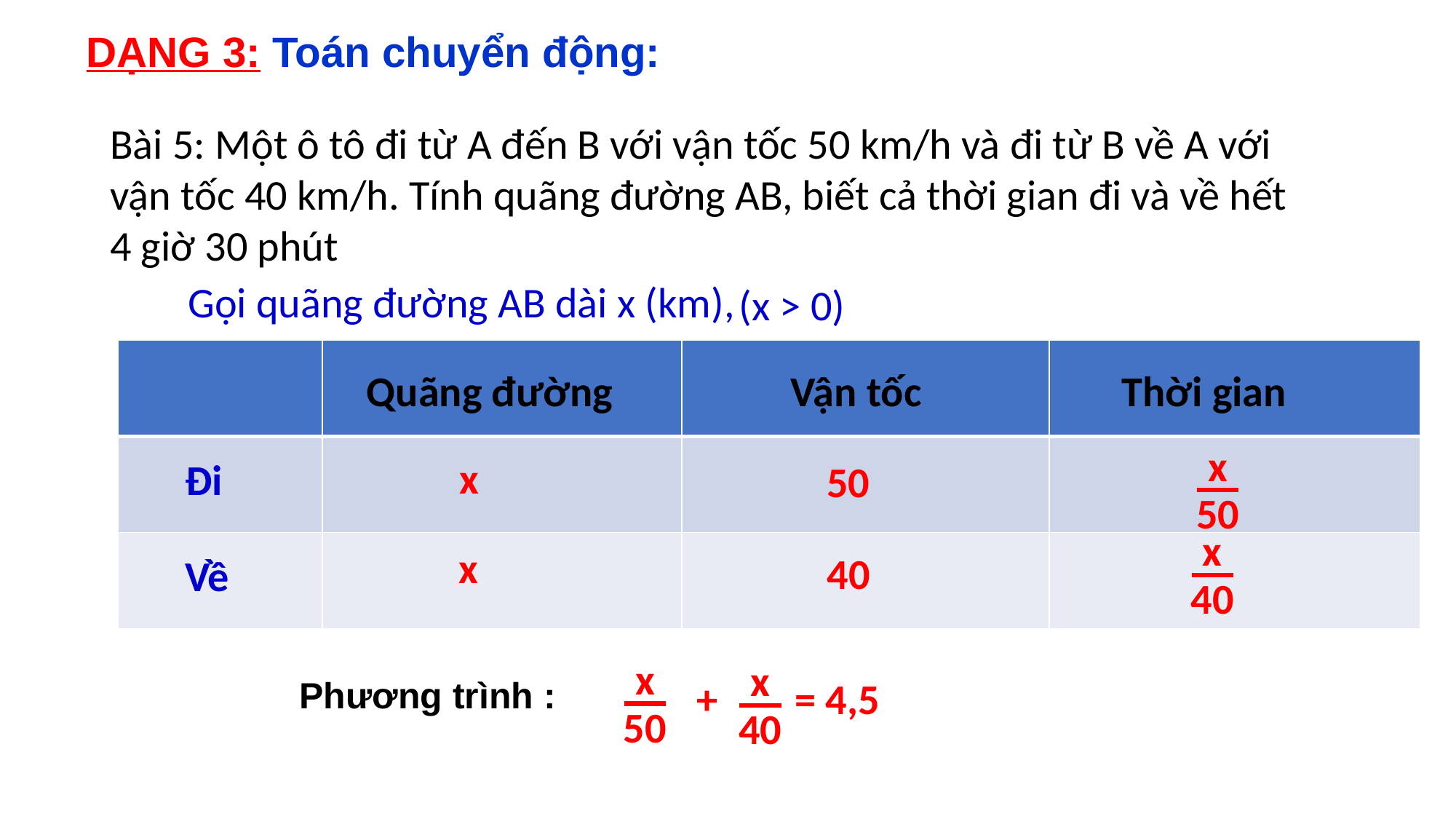

DẠNG 3: Toán chuyển động:
Bài 5: Một ô tô đi từ A đến B với vận tốc 50 km/h và đi từ B về A với vận tốc 40 km/h. Tính quãng đường AB, biết cả thời gian đi và về hết 4 giờ 30 phút
Gọi quãng đường AB dài x (km),
(x > 0)
|  |  |  |  |
| --- | --- | --- | --- |
|  |  |  |  |
|  |  |  |  |
Quãng đường
Vận tốc
Thời gian
x
50
x
Đi
50
x
40
x
40
Về
x
50
x
40
+        = 4,5
Phương trình :